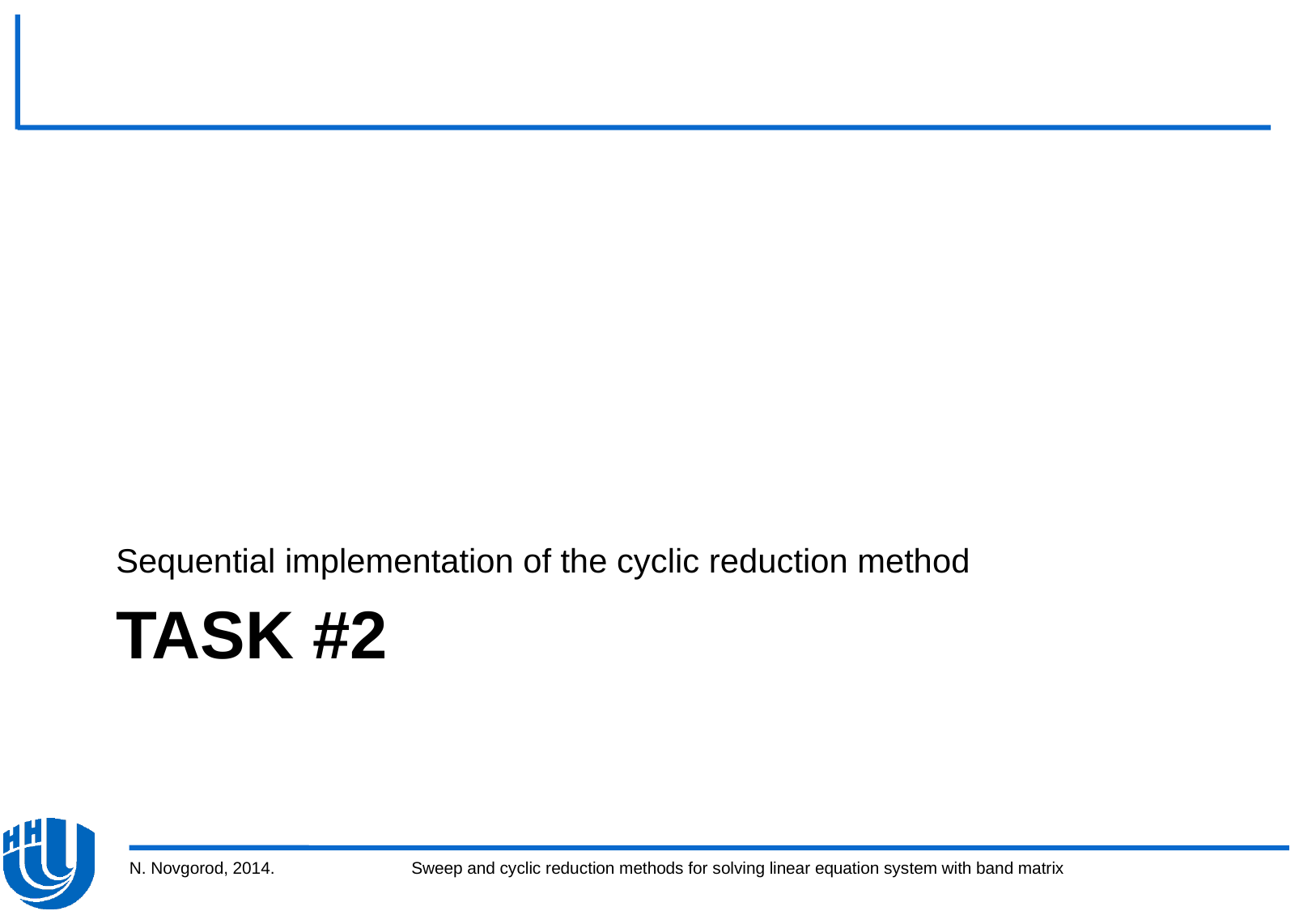

Sequential implementation of the cyclic reduction method
# TASK #2
N. Novgorod, 2014.
Sweep and cyclic reduction methods for solving linear equation system with band matrix